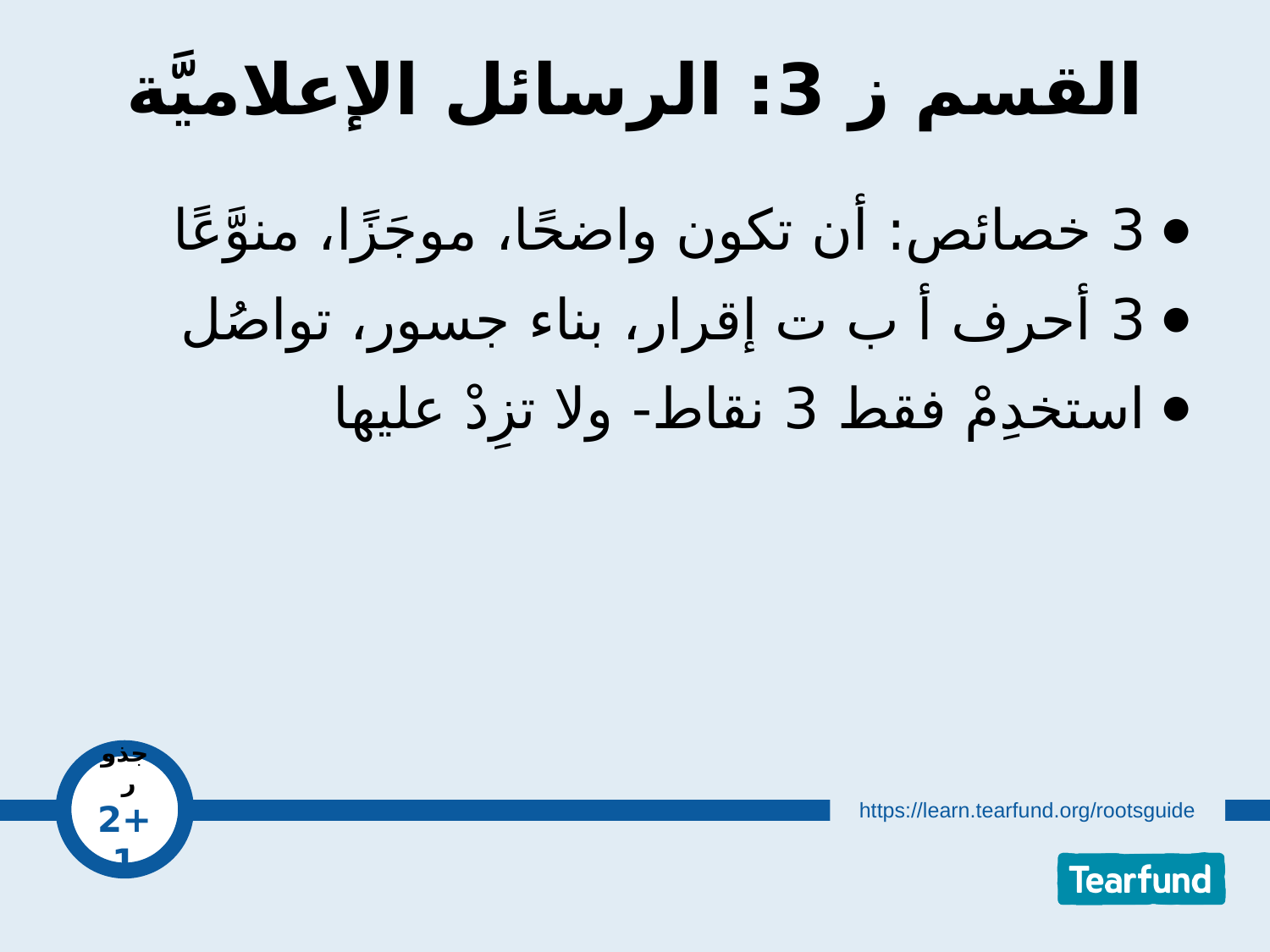

# القسم ز 3: الرسائل الإعلاميَّة
3 خصائص: أن تكون واضحًا، موجَزًا، منوَّعًا
3 أحرف أ ب ت إقرار، بناء جسور، تواصُل
استخدِمْ فقط 3 نقاط- ولا تزِدْ عليها